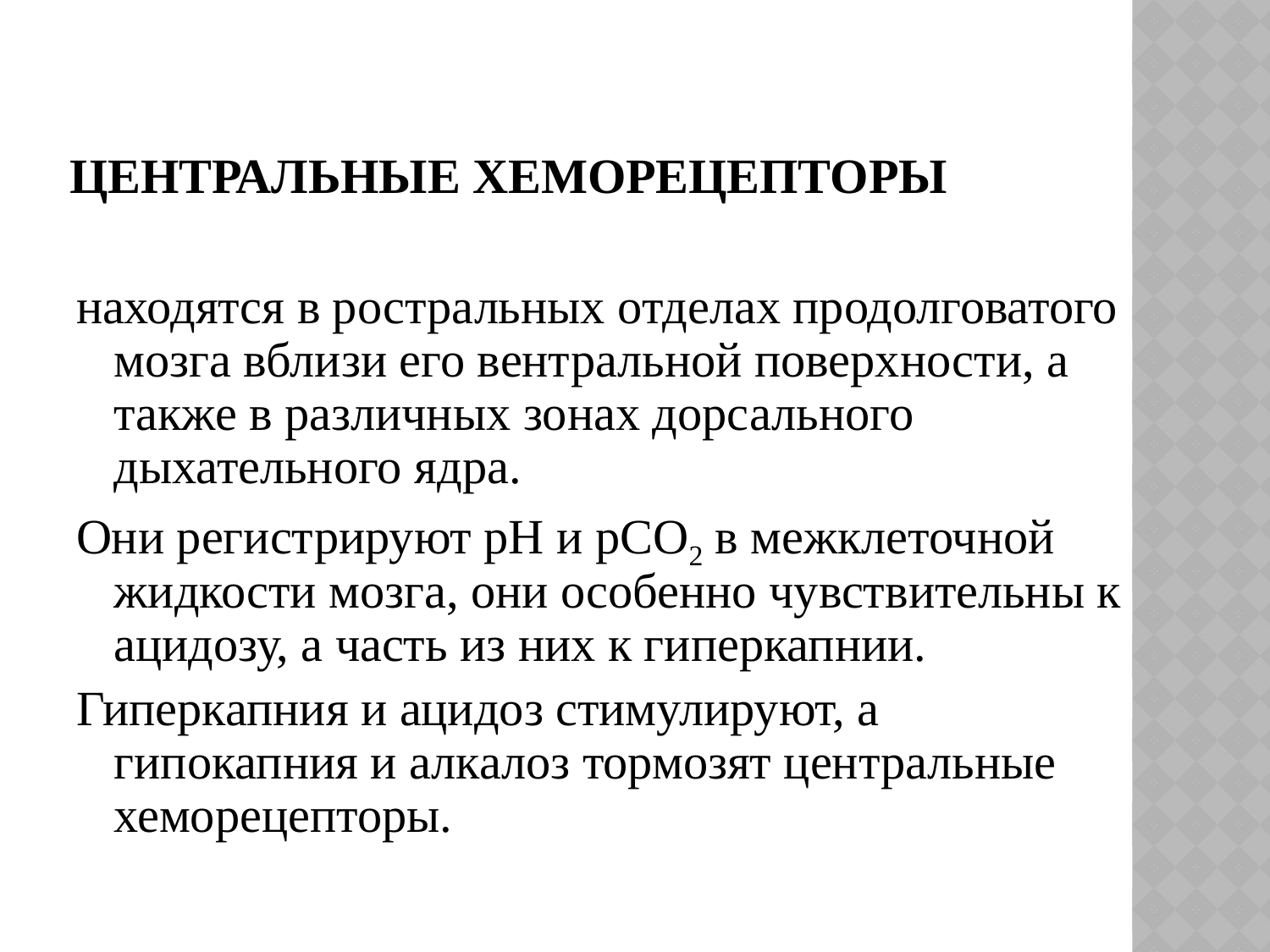

# Центральные хеморецепторы
находятся в ростральных отделах продолговатого мозга вблизи его вентральной поверхности, а также в различных зонах дорсального дыхательного ядра.
Они регистрируют pH и рCO2 в межклеточной жидкости мозга, они особенно чувствительны к ацидозу, а часть из них к гиперкапнии.
Гиперкапния и ацидоз стимулируют, а гипокапния и алкалоз тормозят центральные хеморецепторы.